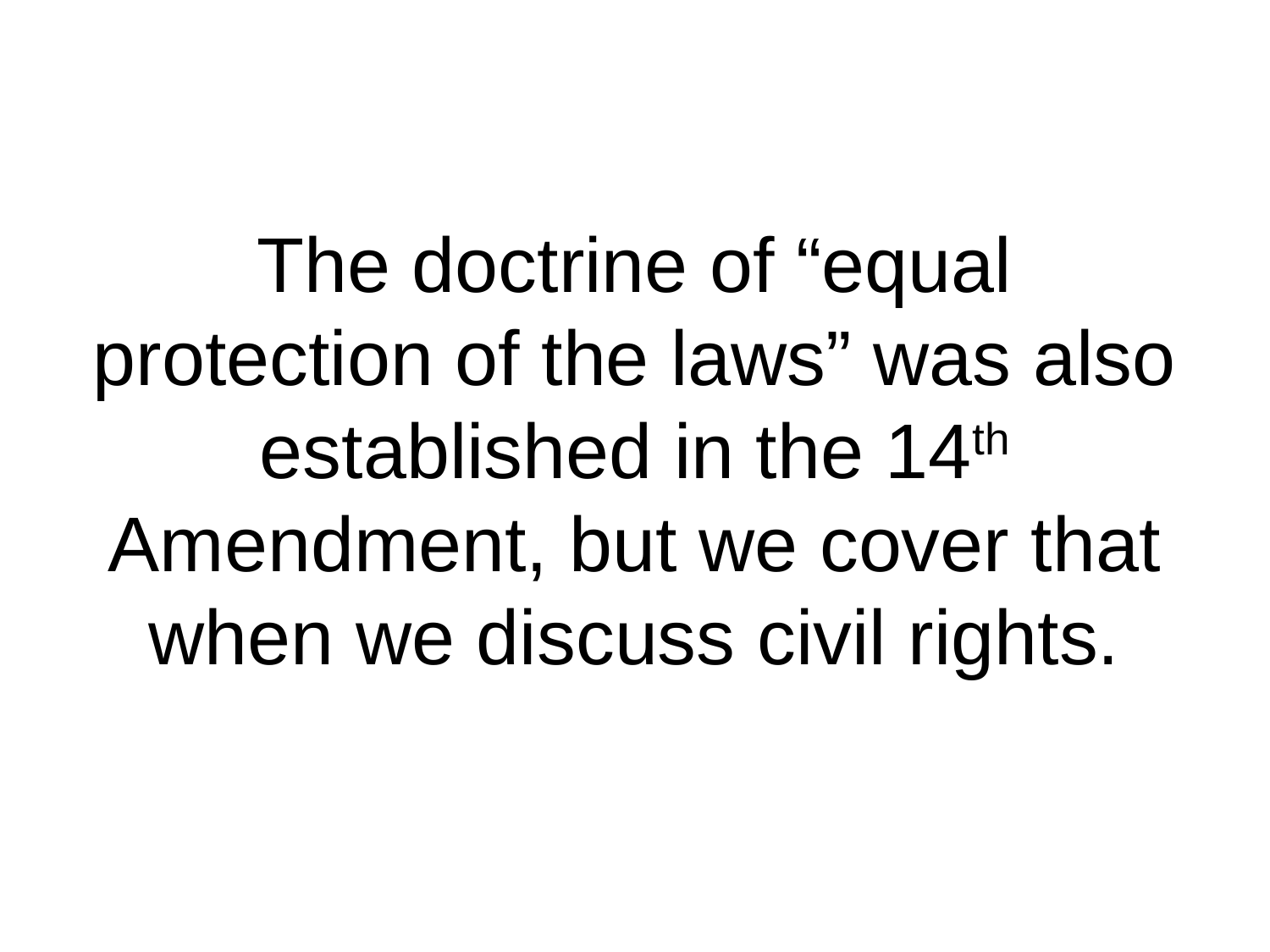

# The doctrine of “equal protection of the laws” was also established in the 14th Amendment, but we cover that when we discuss civil rights.